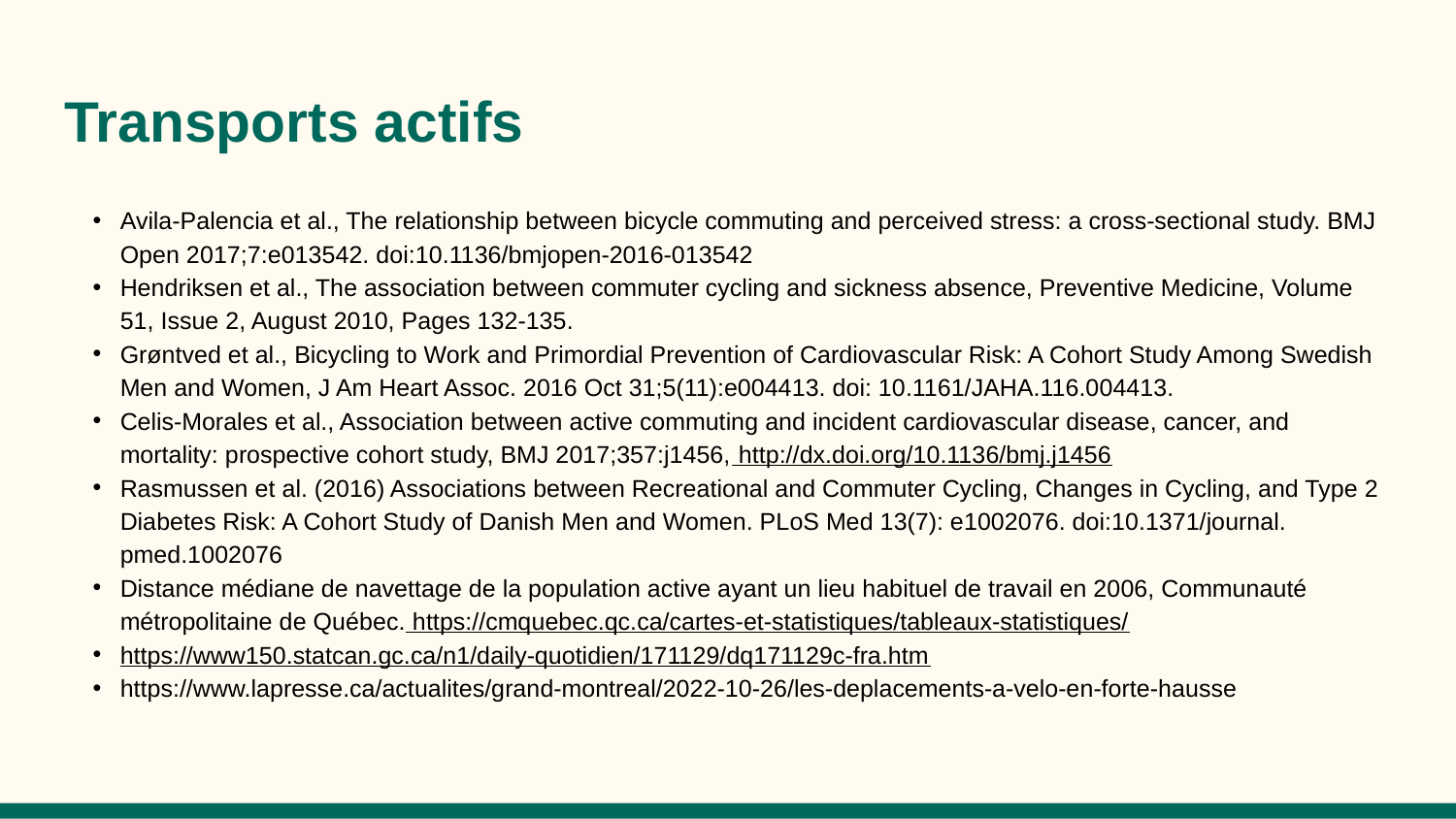

# Transports actifs
Avila-Palencia et al., The relationship between bicycle commuting and perceived stress: a cross-sectional study. BMJ Open 2017;7:e013542. doi:10.1136/bmjopen-2016-013542
Hendriksen et al., The association between commuter cycling and sickness absence, Preventive Medicine, Volume 51, Issue 2, August 2010, Pages 132-135.
Grøntved et al., Bicycling to Work and Primordial Prevention of Cardiovascular Risk: A Cohort Study Among Swedish Men and Women, J Am Heart Assoc. 2016 Oct 31;5(11):e004413. doi: 10.1161/JAHA.116.004413.
Celis-Morales et al., Association between active commuting and incident cardiovascular disease, cancer, and mortality: prospective cohort study, BMJ 2017;357:j1456, http://dx.doi.org/10.1136/bmj.j1456
Rasmussen et al. (2016) Associations between Recreational and Commuter Cycling, Changes in Cycling, and Type 2 Diabetes Risk: A Cohort Study of Danish Men and Women. PLoS Med 13(7): e1002076. doi:10.1371/journal. pmed.1002076
Distance médiane de navettage de la population active ayant un lieu habituel de travail en 2006, Communauté métropolitaine de Québec. https://cmquebec.qc.ca/cartes-et-statistiques/tableaux-statistiques/
https://www150.statcan.gc.ca/n1/daily-quotidien/171129/dq171129c-fra.htm
https://www.lapresse.ca/actualites/grand-montreal/2022-10-26/les-deplacements-a-velo-en-forte-hausse